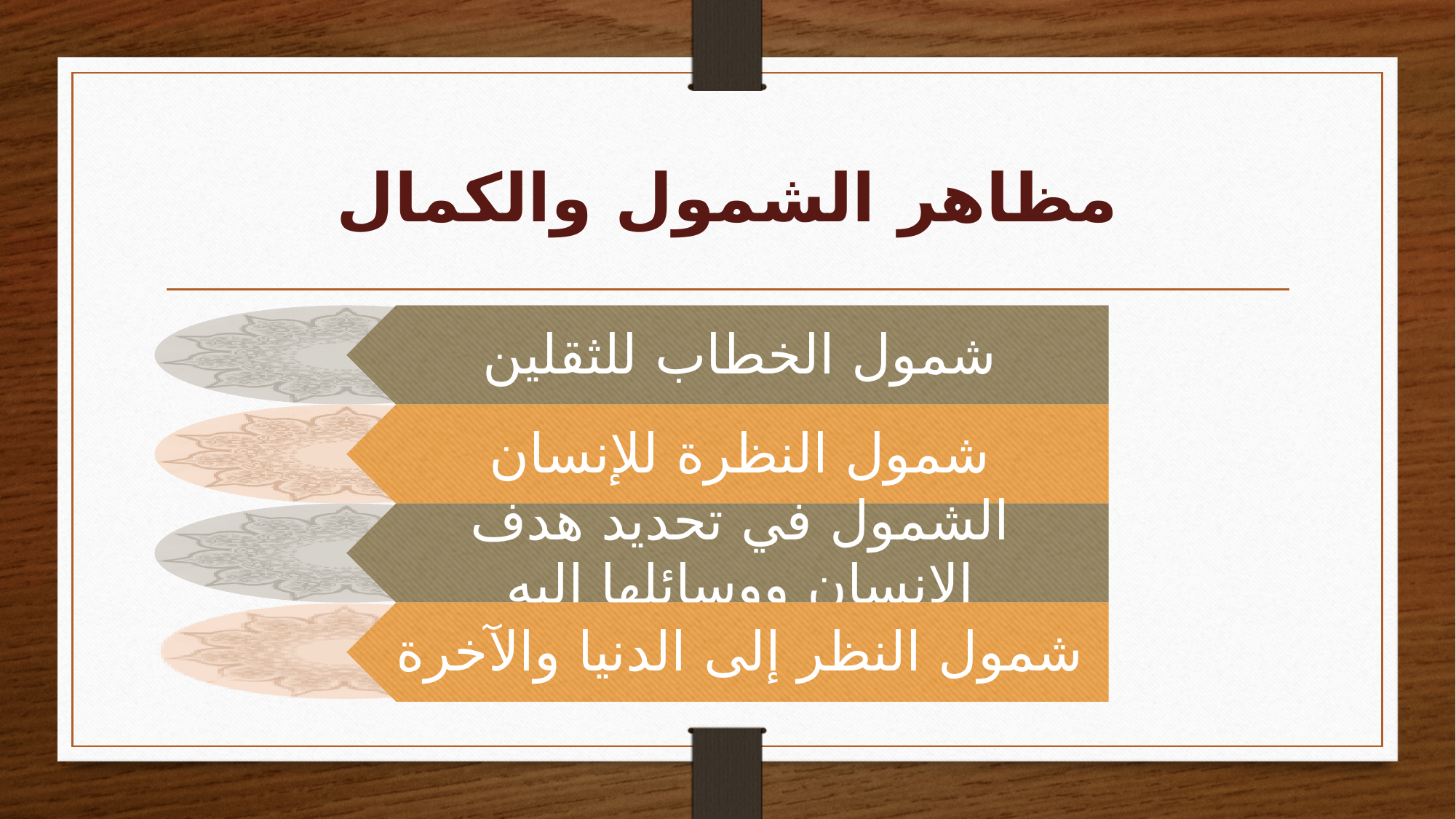

# مظاهر الشمول والكمال
شمول الخطاب للثقلين